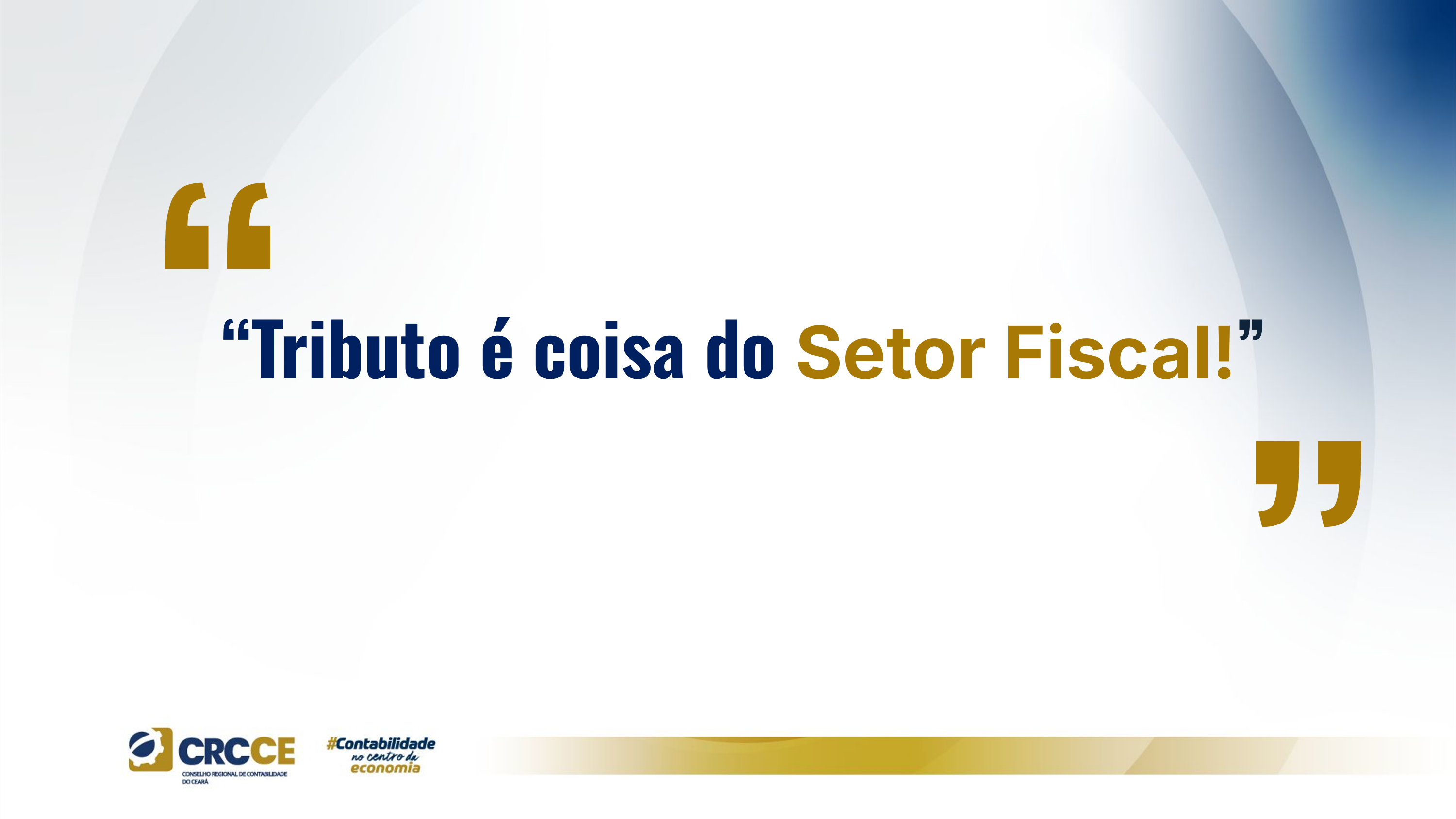

“
“
“Tributo é coisa do Setor Fiscal!”